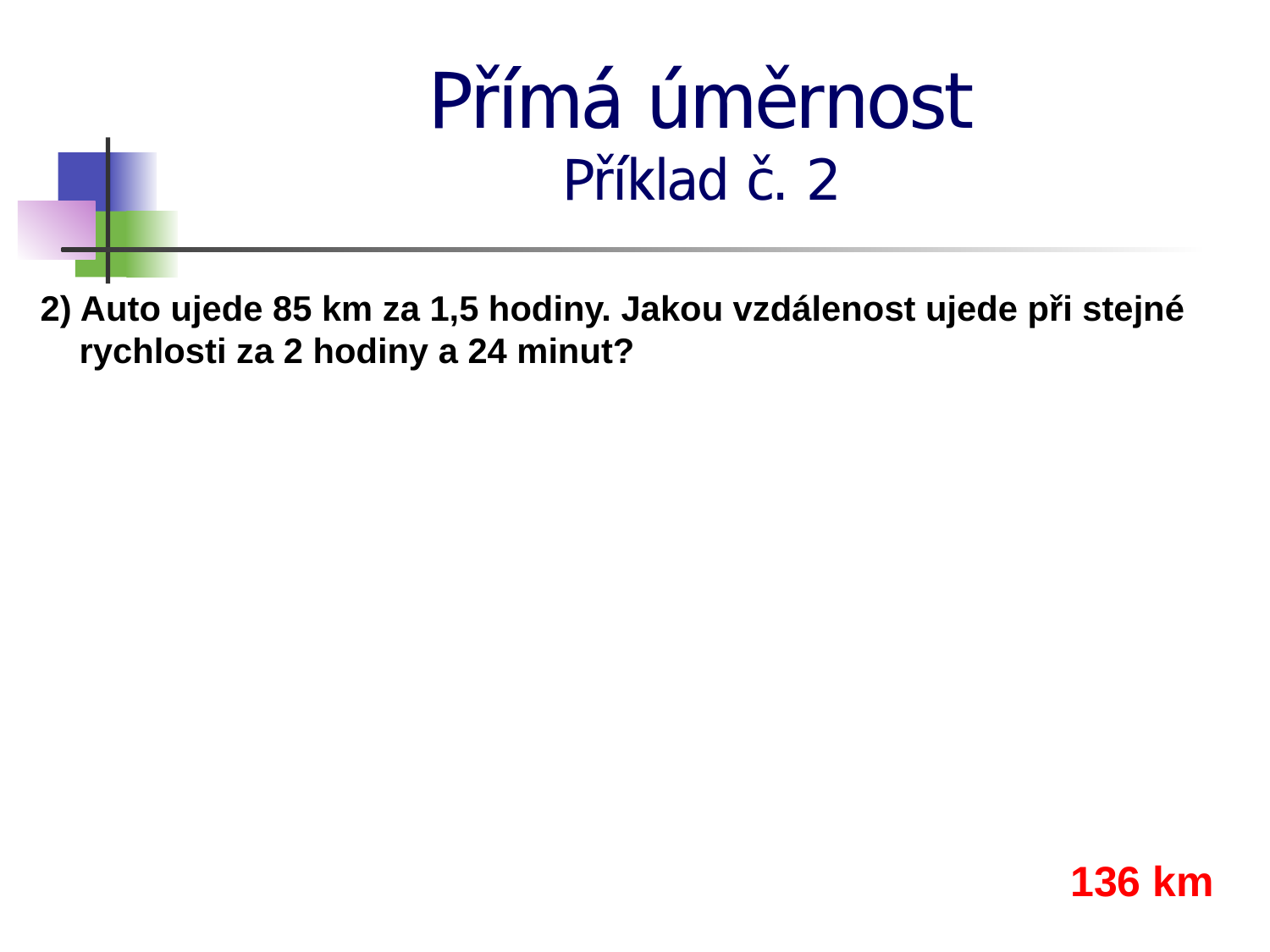

# Přímá úměrnost Příklad č. 2
2) Auto ujede 85 km za 1,5 hodiny. Jakou vzdálenost ujede při stejné
    rychlosti za 2 hodiny a 24 minut?
136 km